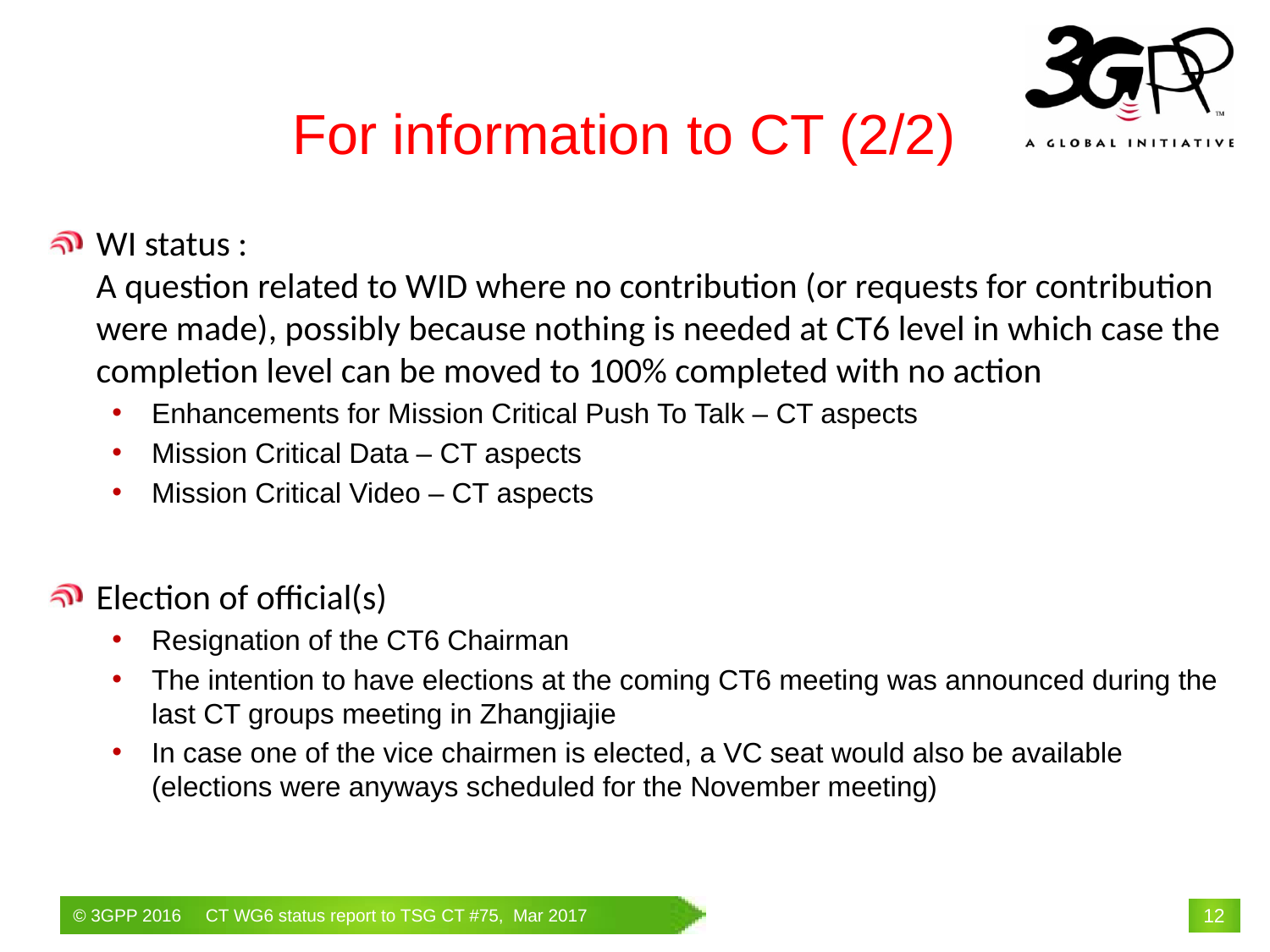

For information to CT (2/2)

WI status :
A question related to WID where no contribution (or requests for contribution were made), possibly because nothing is needed at CT6 level in which case the completion level can be moved to 100% completed with no action
Enhancements for Mission Critical Push To Talk – CT aspects
Mission Critical Data – CT aspects
Mission Critical Video – CT aspects

Election of official(s)
Resignation of the CT6 Chairman
The intention to have elections at the coming CT6 meeting was announced during the last CT groups meeting in Zhangjiajie
In case one of the vice chairmen is elected, a VC seat would also be available (elections were anyways scheduled for the November meeting)